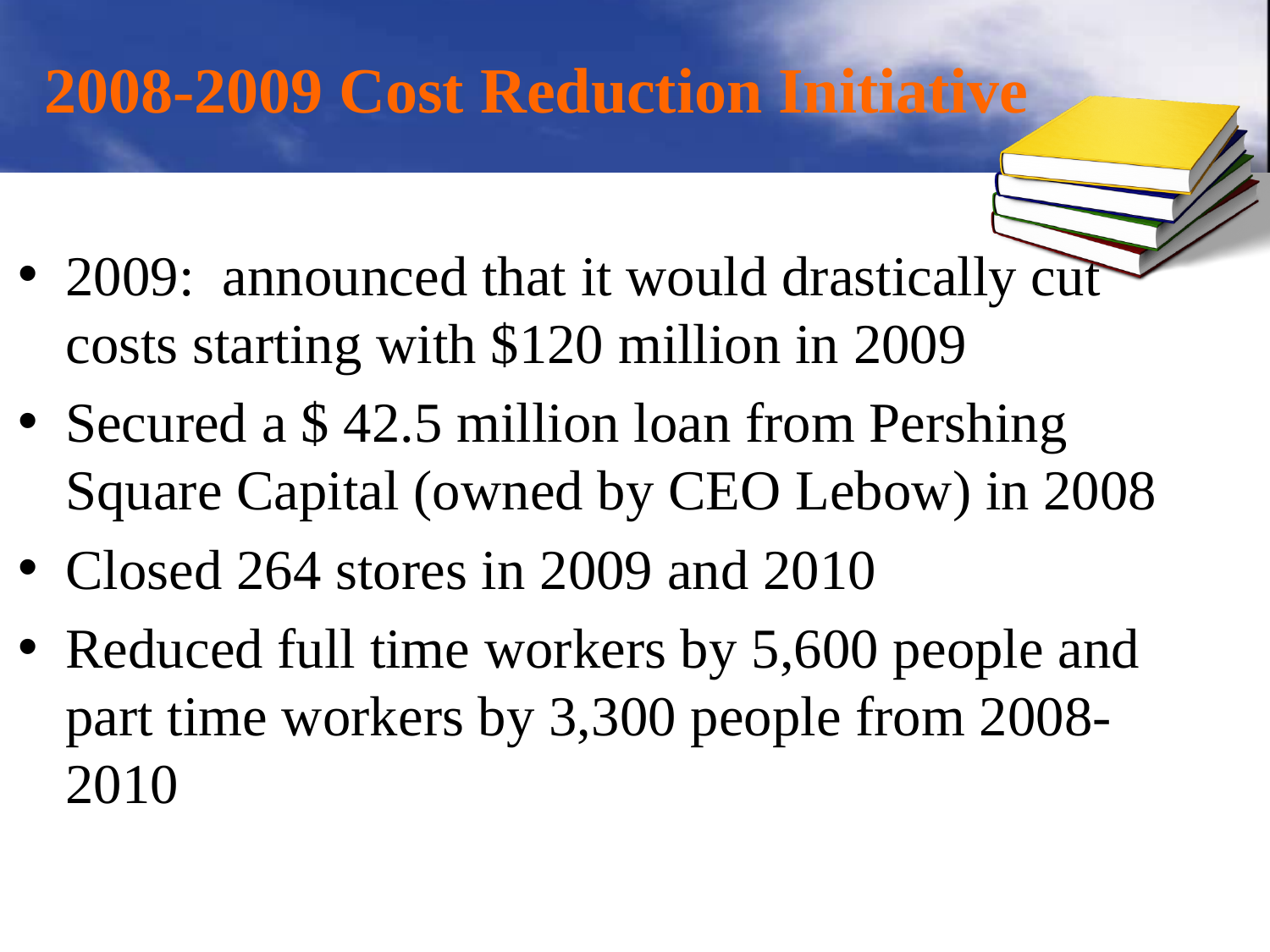

# 2008-2009 Cost Reduction Initiative
2009:  announced that it would drastically cut costs starting with $120 million in 2009
Secured a $ 42.5 million loan from Pershing Square Capital (owned by CEO Lebow) in 2008
Closed 264 stores in 2009 and 2010
Reduced full time workers by 5,600 people and part time workers by 3,300 people from 2008-2010